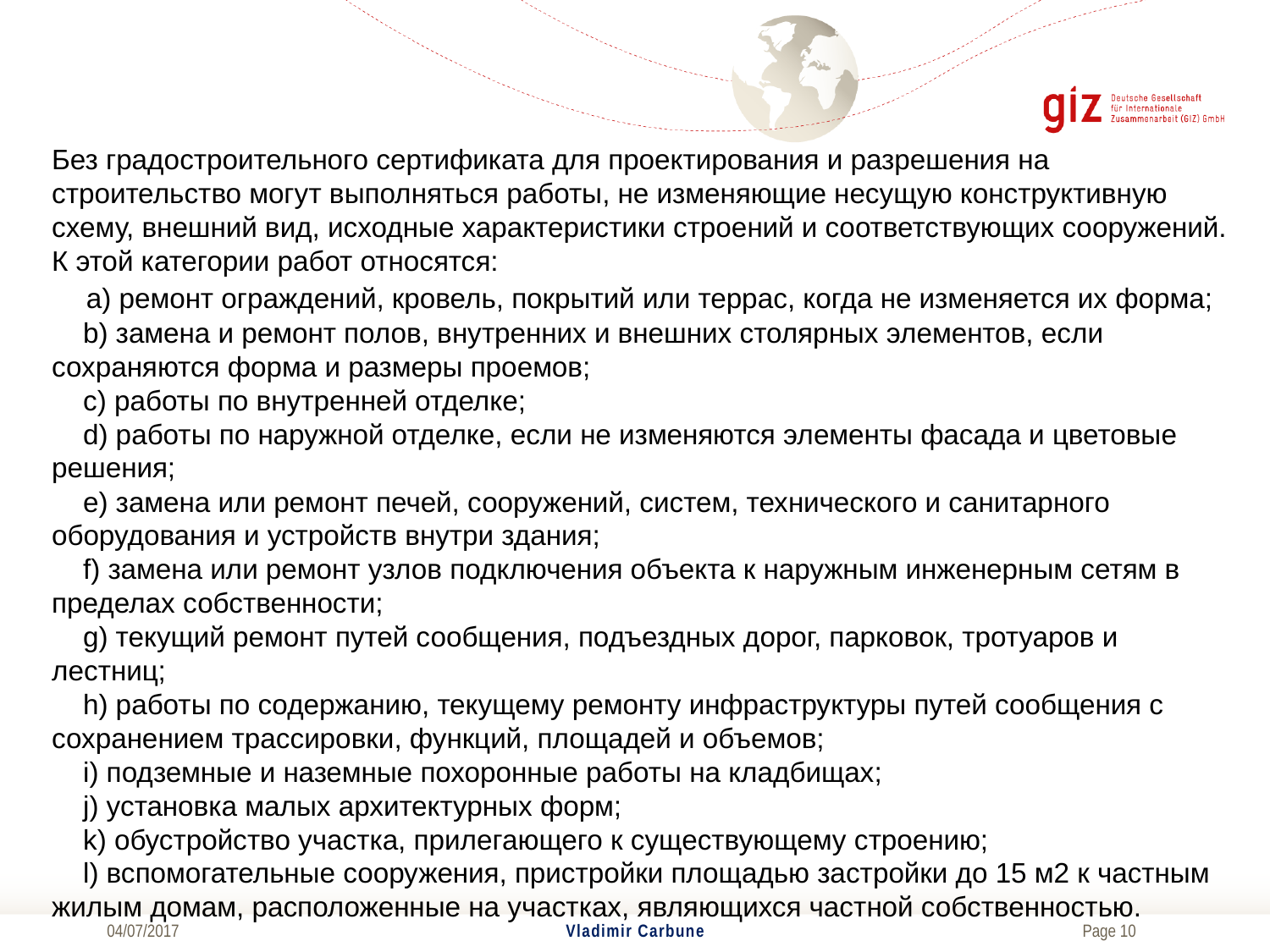

#
Без градостроительного сертификата для проектирования и разрешения на строительство могут выполняться работы, не изменяющие несущую конструктивную схему, внешний вид, исходные характеристики строений и соответствующих сооружений. К этой категории работ относятся:
    a) ремонт ограждений, кровель, покрытий или террас, когда не изменяется их форма;
    b) замена и ремонт полов, внутренних и внешних столярных элементов, если сохраняются форма и размеры проемов;
    c) работы по внутренней отделке;
    d) работы по наружной отделке, если не изменяются элементы фасада и цветовые решения;
    e) замена или ремонт печей, сооружений, систем, технического и санитарного оборудования и устройств внутри здания;
    f) замена или ремонт узлов подключения объекта к наружным инженерным сетям в пределах собственности;
    g) текущий ремонт путей сообщения, подъездных дорог, парковок, тротуаров и лестниц;
    h) работы по содержанию, текущему ремонту инфраструктуры путей сообщения с сохранением трассировки, функций, площадей и объемов;
    i) подземные и наземные похоронные работы на кладбищах;
    j) установка малых архитектурных форм;
    k) обустройство участка, прилегающего к существующему строению;
    l) вспомогательные сооружения, пристройки площадью застройки до 15 м2 к частным жилым домам, расположенные на участках, являющихся частной собственностью.
04/07/2017
Vladimir Carbune